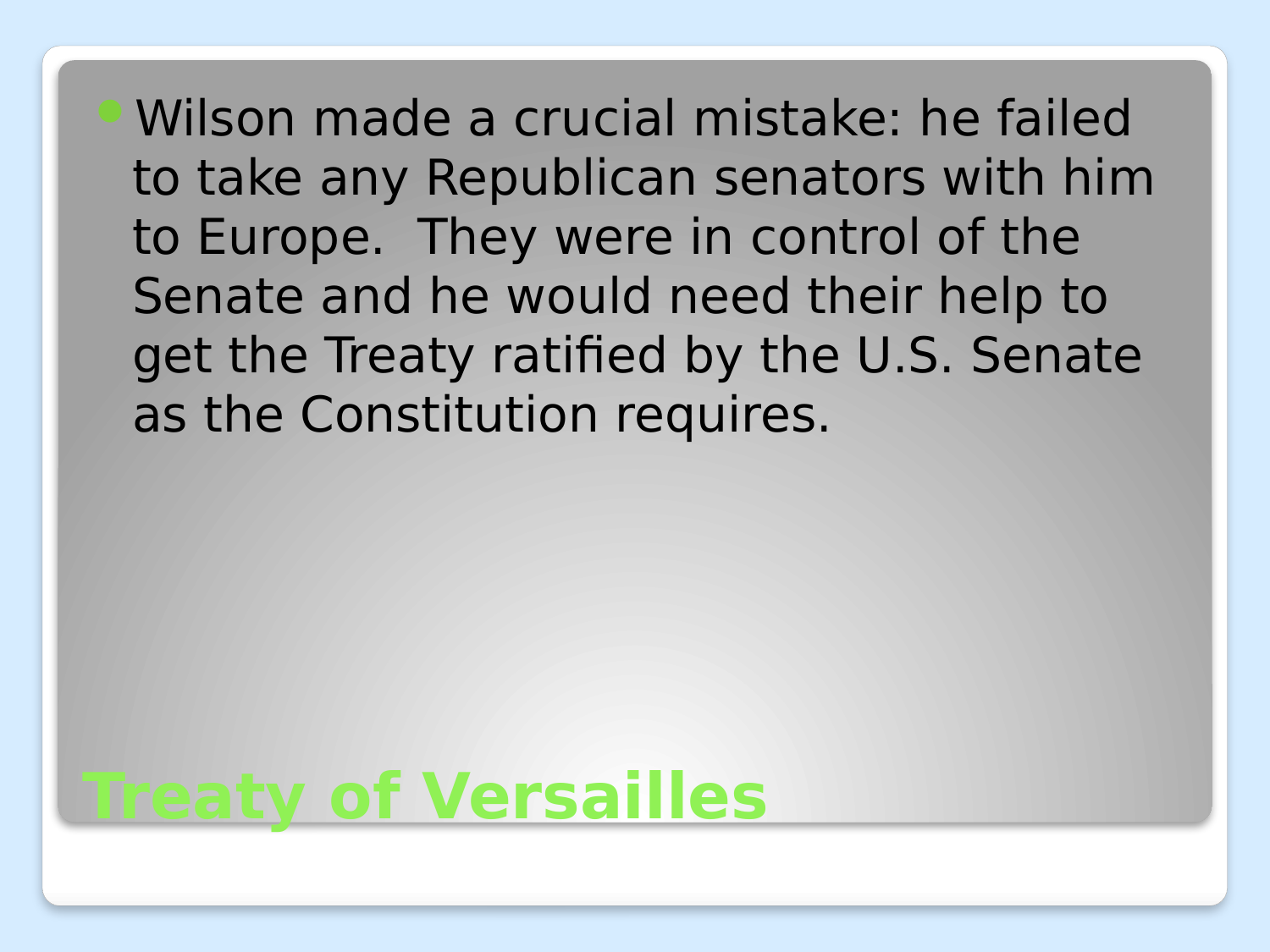

Wilson made a crucial mistake: he failed to take any Republican senators with him to Europe.  They were in control of the Senate and he would need their help to get the Treaty ratified by the U.S. Senate as the Constitution requires.
# Treaty of Versailles